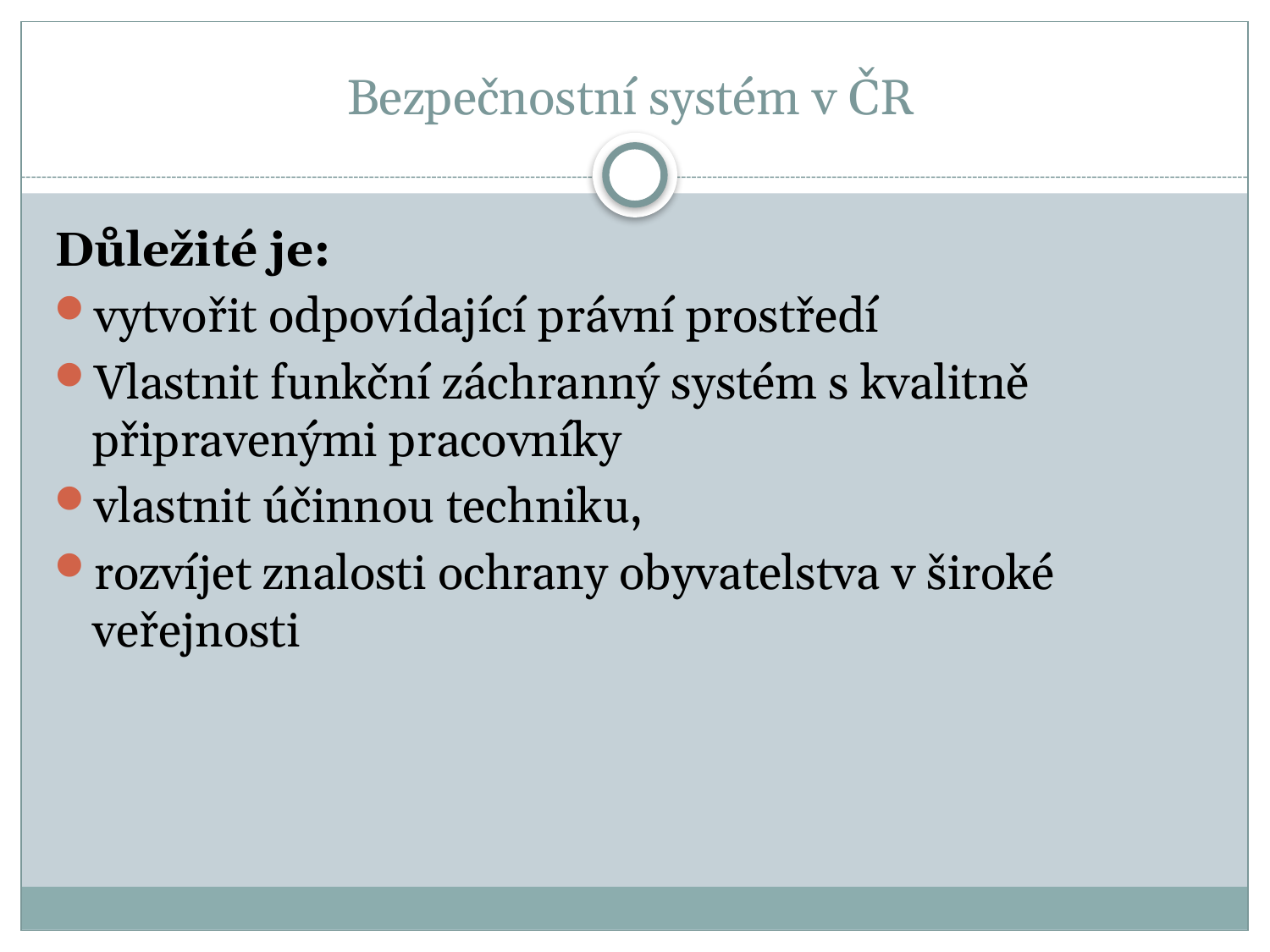

# Bezpečnostní systém v ČR
Důležité je:
vytvořit odpovídající právní prostředí
Vlastnit funkční záchranný systém s kvalitně připravenými pracovníky
vlastnit účinnou techniku,
rozvíjet znalosti ochrany obyvatelstva v široké veřejnosti